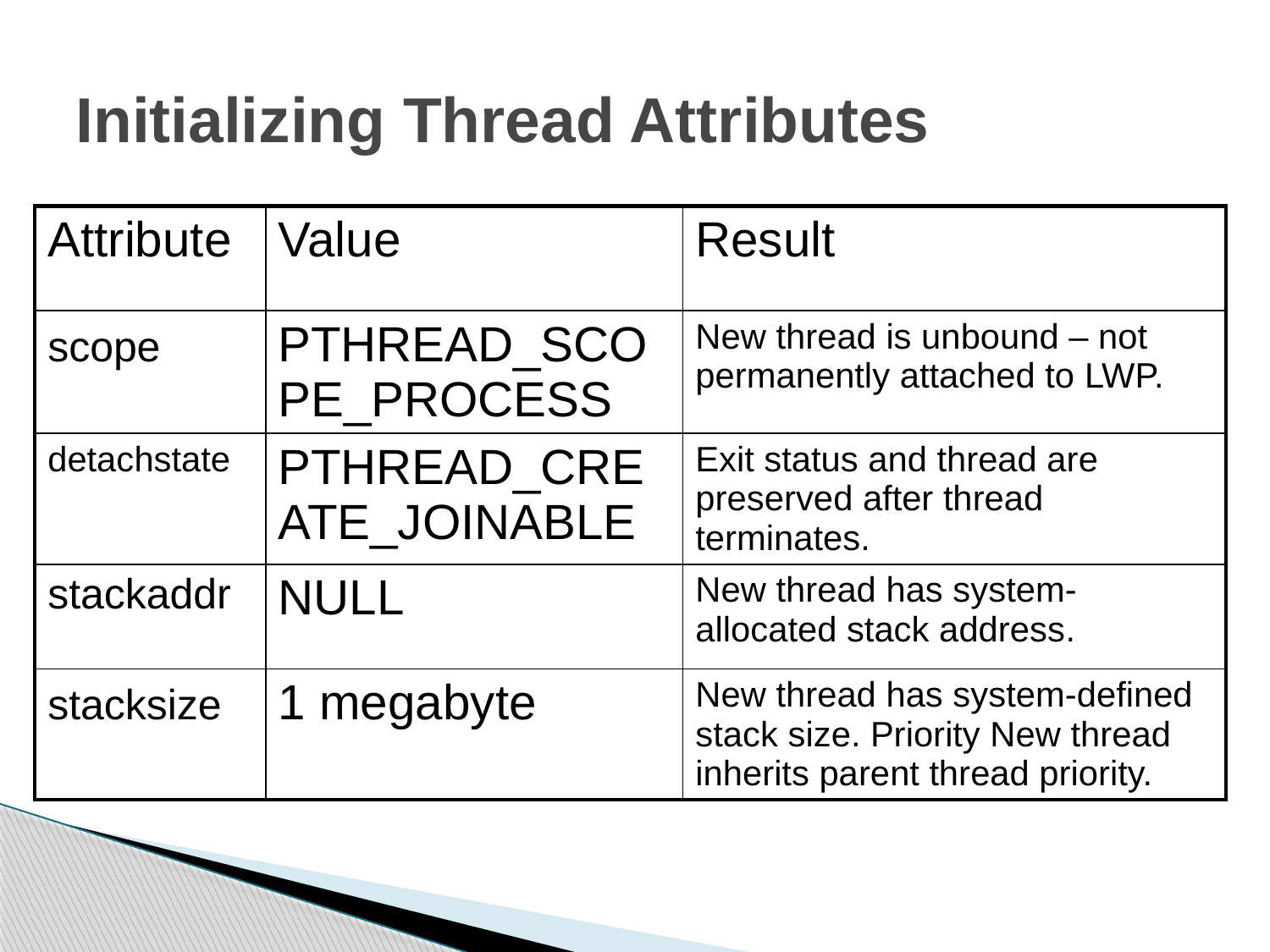

# Initializing Thread Attributes
| Attribute | Value | Result |
| --- | --- | --- |
| scope | PTHREAD\_SCOPE\_PROCESS | New thread is unbound – not permanently attached to LWP. |
| detachstate | PTHREAD\_CREATE\_JOINABLE | Exit status and thread are preserved after thread terminates. |
| stackaddr | NULL | New thread has system-allocated stack address. |
| stacksize | 1 megabyte | New thread has system-defined stack size. Priority New thread inherits parent thread priority. |